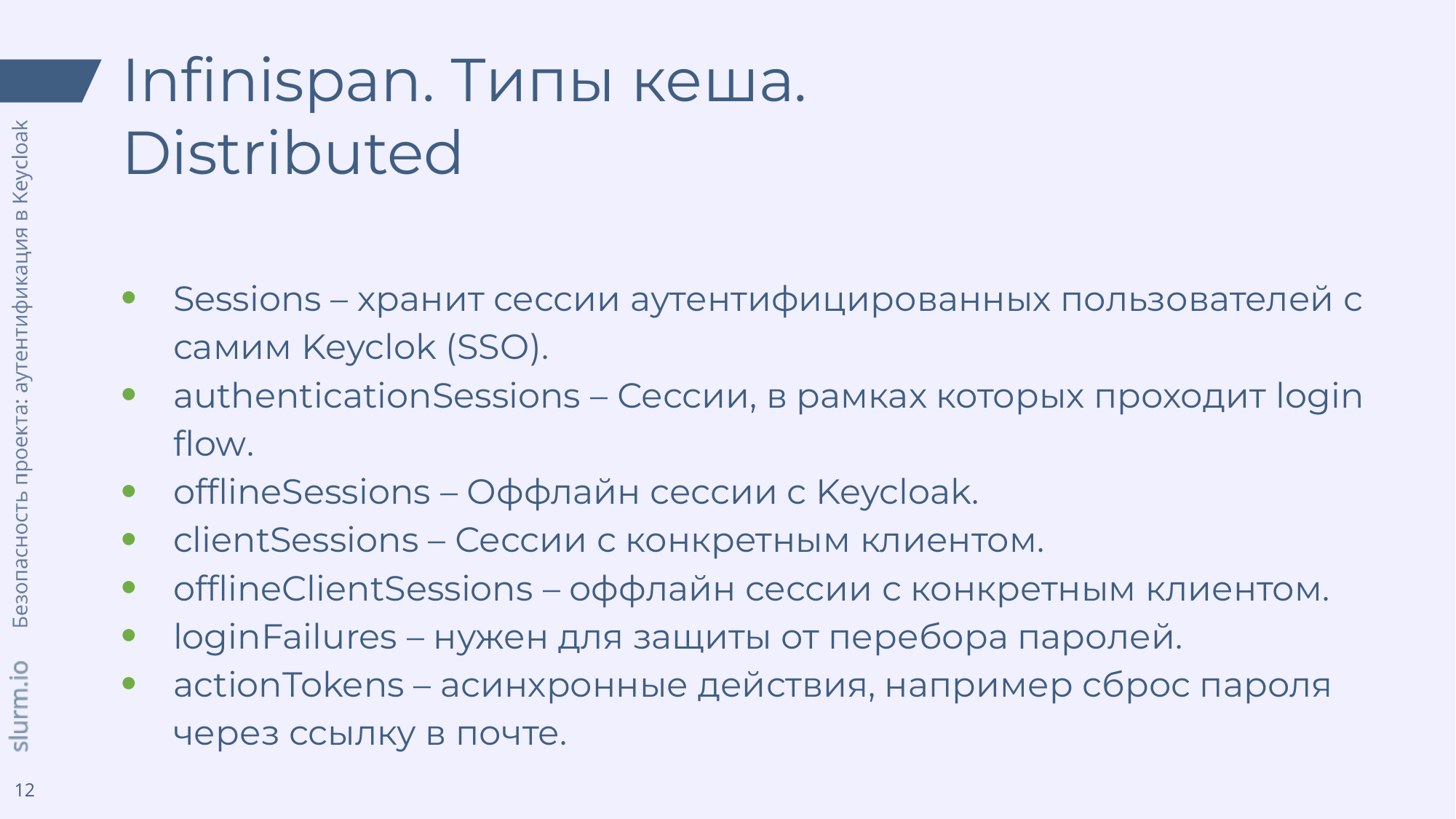

# Infinispan. Типы кеша. Distributed
Sessions – хранит сессии аутентифицированных пользователей с самим Keyclok (SSO).
authenticationSessions – Сессии, в рамках которых проходит login flow.
offlineSessions – Оффлайн сессии с Keycloak.
clientSessions – Сессии с конкретным клиентом.
offlineClientSessions – оффлайн сессии с конкретным клиентом.
loginFailures – нужен для защиты от перебора паролей.
actionTokens – асинхронные действия, например сброс пароля через ссылку в почте.